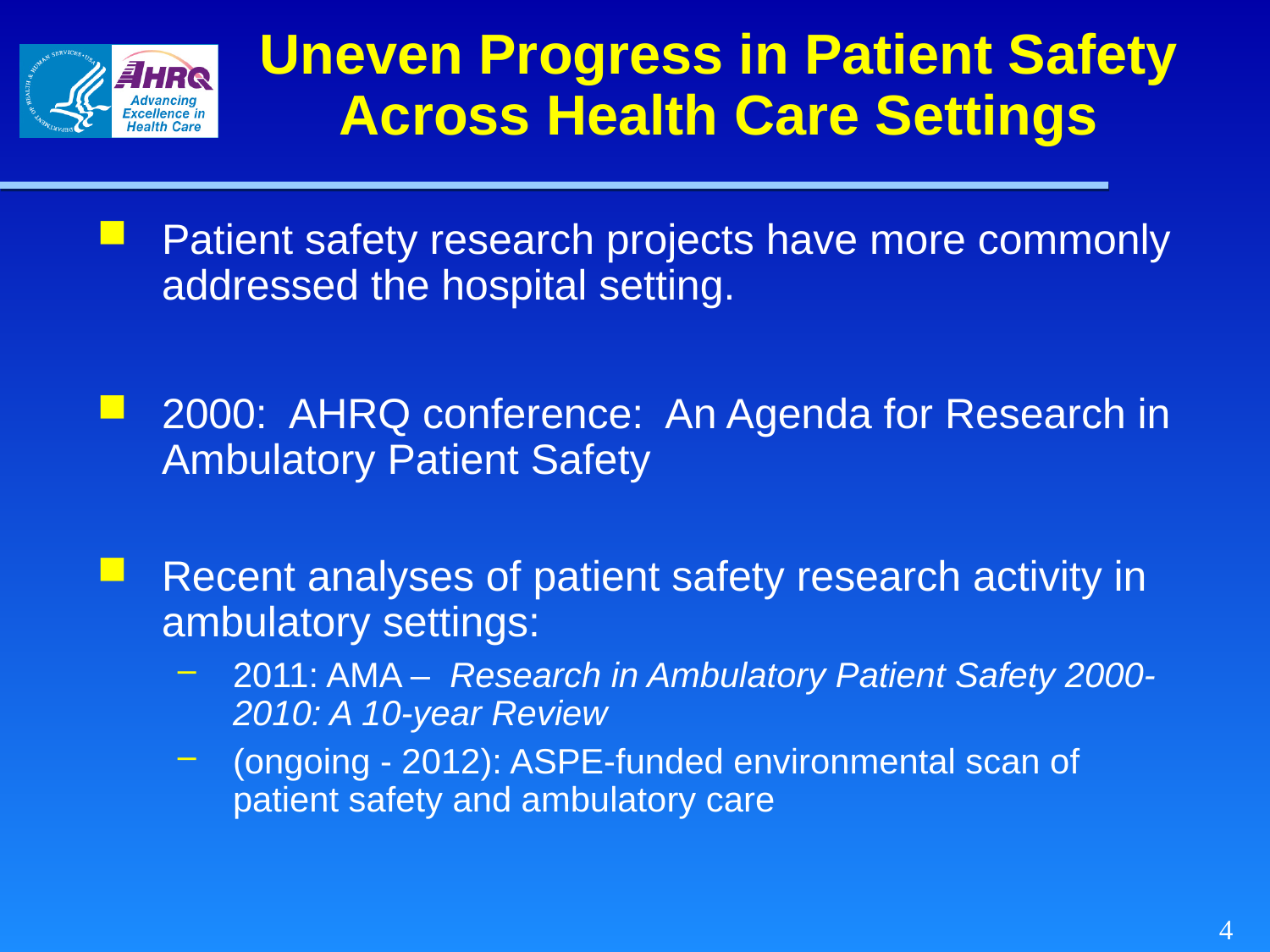

# Uneven Progress in Patient Safety Across Health Care Settings
Patient safety research projects have more commonly addressed the hospital setting.

2000:  AHRQ conference:  An Agenda for Research in Ambulatory Patient Safety

Recent analyses of patient safety research activity in ambulatory settings:
2011: AMA –  Research in Ambulatory Patient Safety 2000-2010: A 10-year Review
(ongoing - 2012): ASPE-funded environmental scan of patient safety and ambulatory care